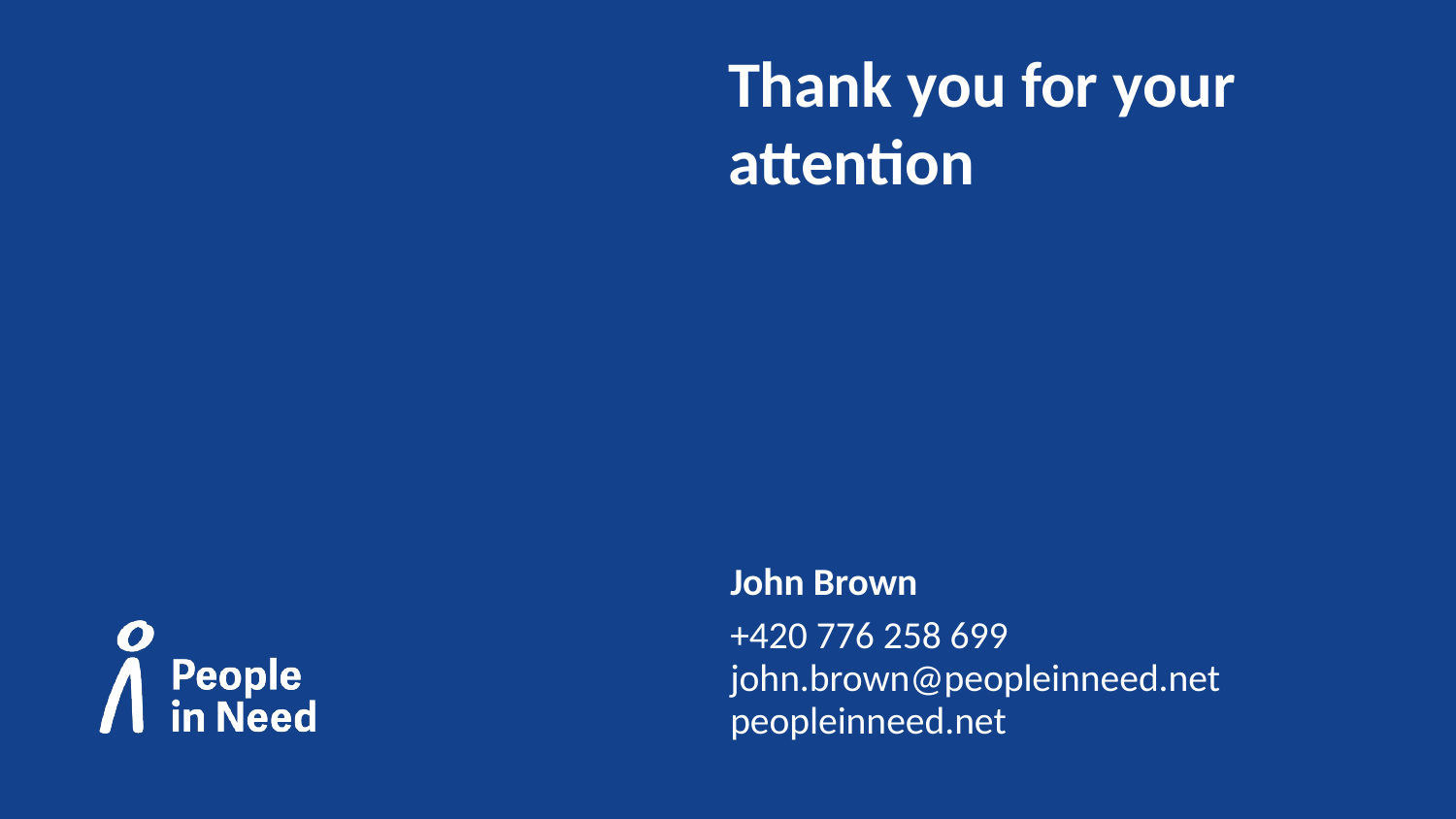

# Thank you for your attention

John Brown
+420 776 258 699
john.brown@peopleinneed.net
peopleinneed.net